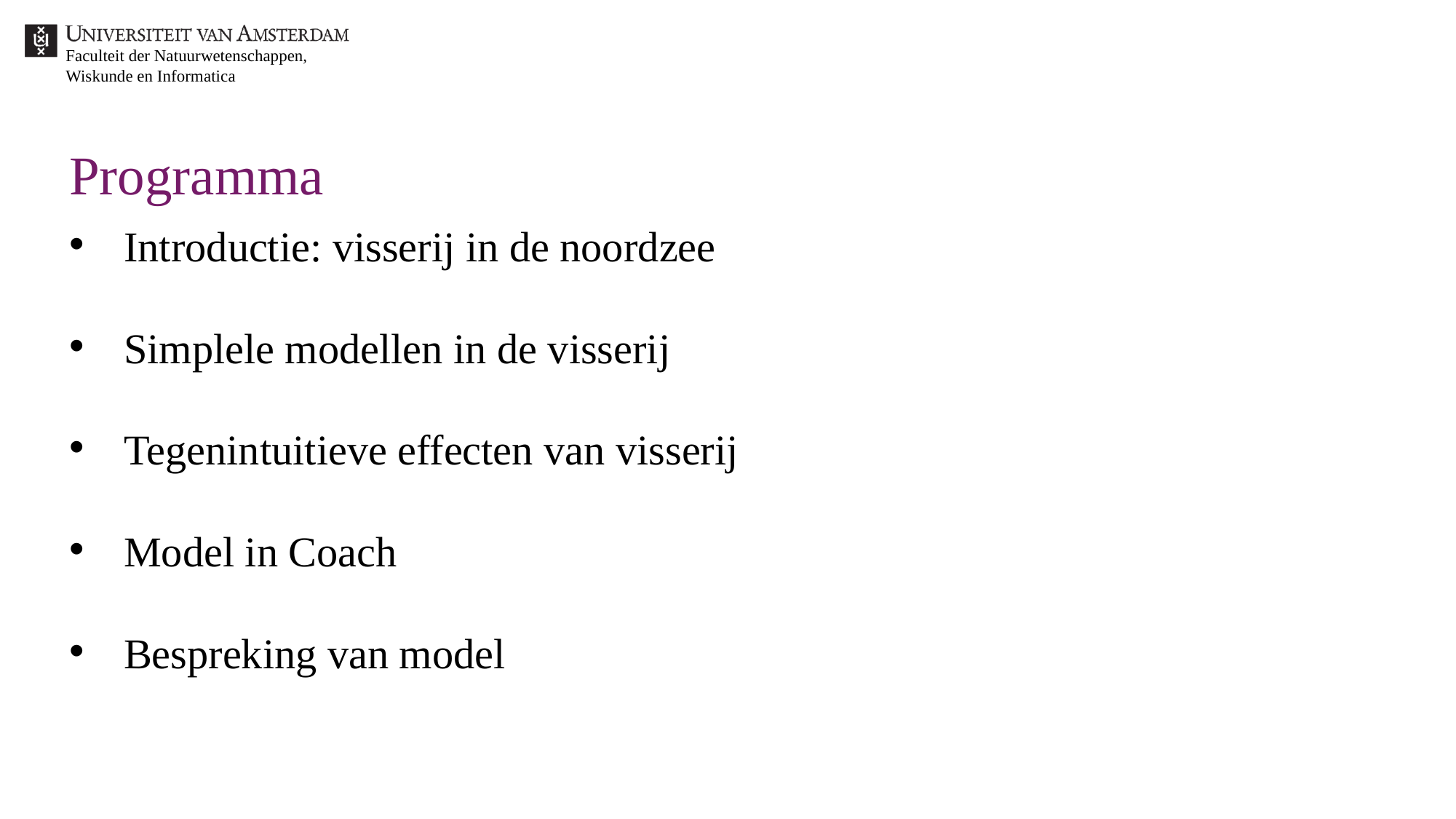

# Programma
Introductie: visserij in de noordzee

Simplele modellen in de visserij

Tegenintuitieve effecten van visserij

Model in Coach

Bespreking van model